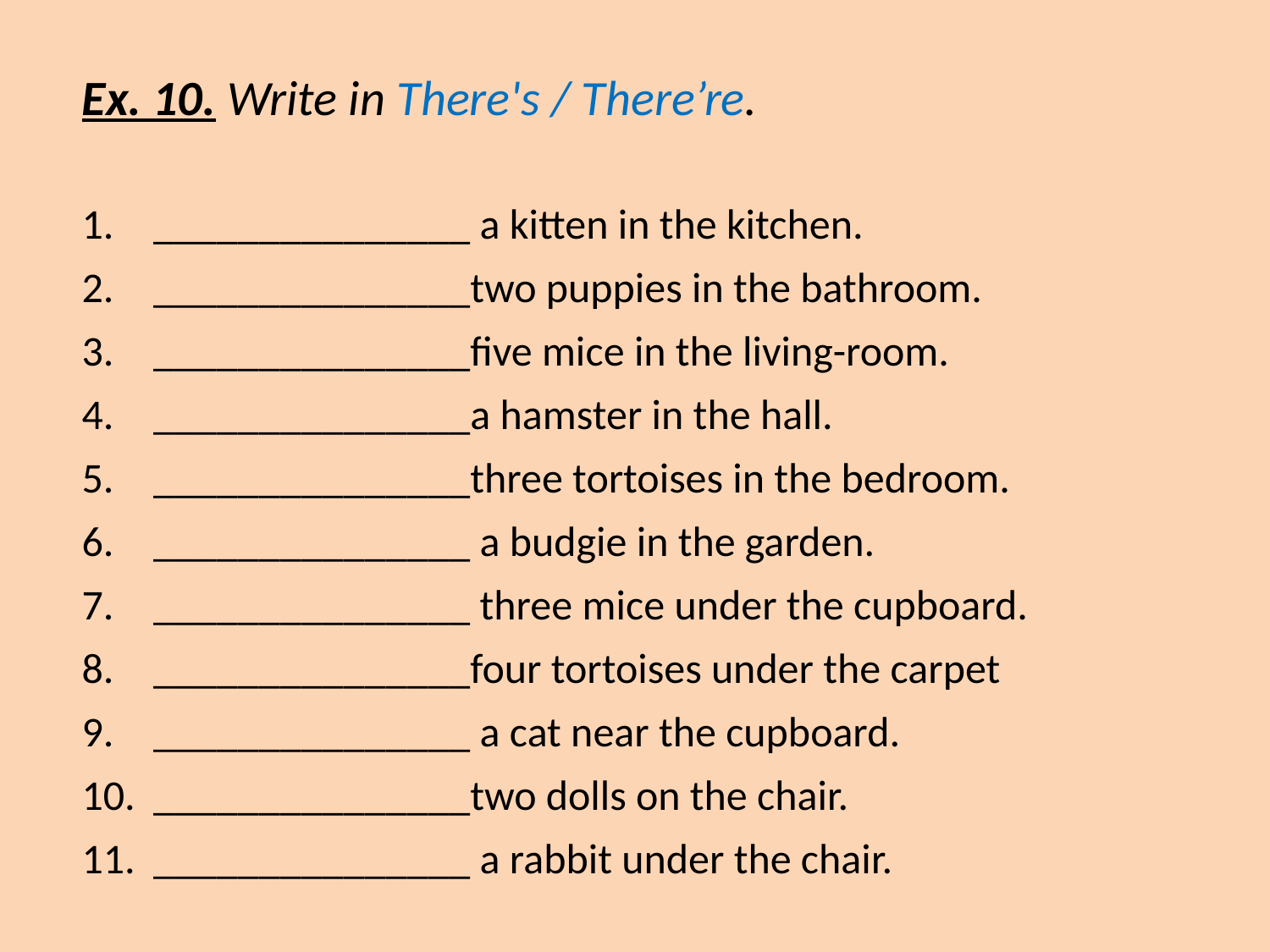

Ex. 10. Write in There's / There’re.

_______________ a kitten in the kitchen.
_______________two puppies in the bathroom.
_______________five mice in the living-room.
_______________a hamster in the hall.
_______________three tortoises in the bedroom.
_______________ a budgie in the garden.
_______________ three mice under the cupboard.
_______________four tortoises under the carpet
_______________ a cat near the cupboard.
_______________two dolls on the chair.
_______________ a rabbit under the chair.